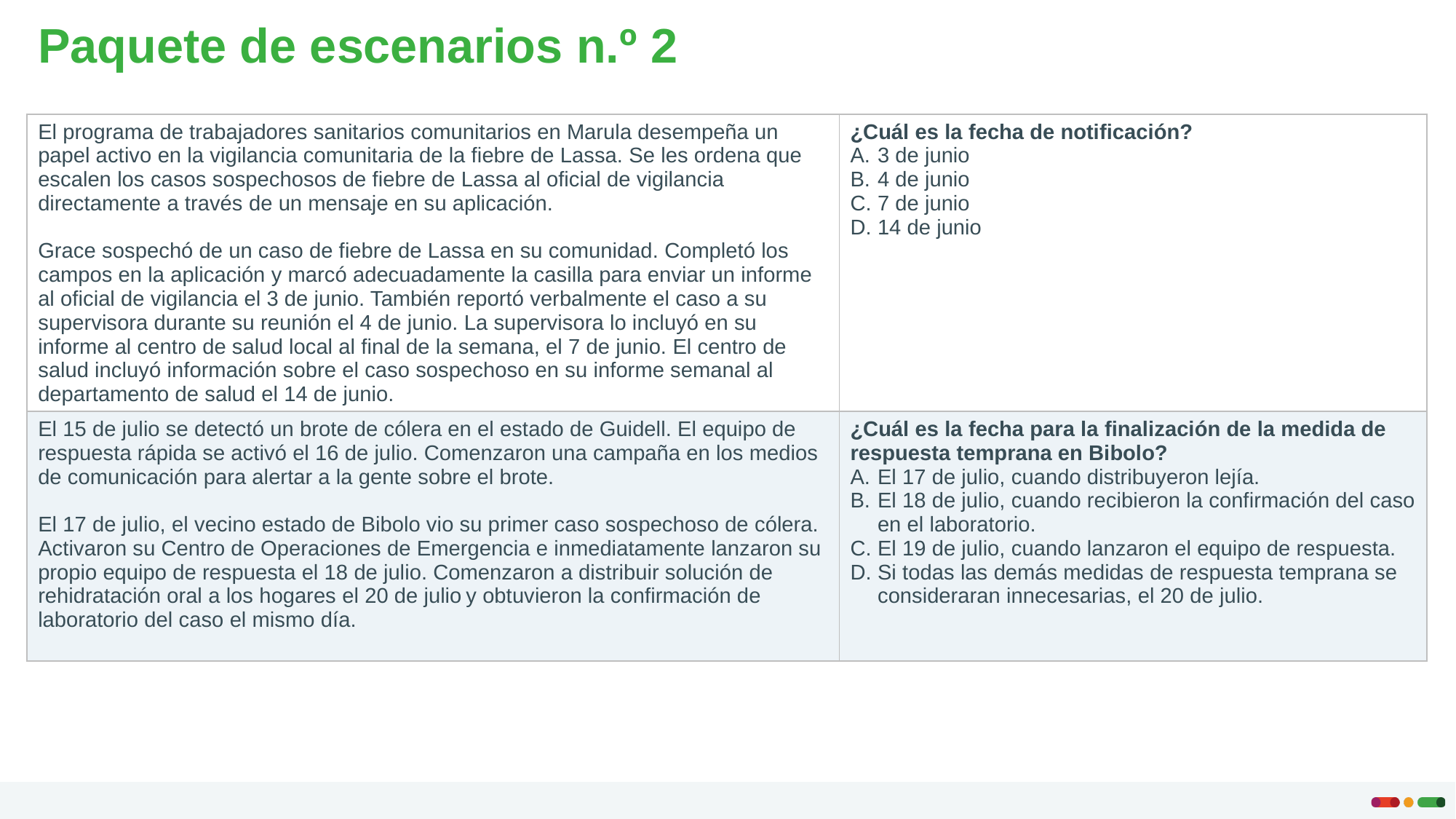

# Paquete de escenarios n.º 2
| El programa de trabajadores sanitarios comunitarios en Marula desempeña un papel activo en la vigilancia comunitaria de la fiebre de Lassa. Se les ordena que escalen los casos sospechosos de fiebre de Lassa al oficial de vigilancia directamente a través de un mensaje en su aplicación. Grace sospechó de un caso de fiebre de Lassa en su comunidad. Completó los campos en la aplicación y marcó adecuadamente la casilla para enviar un informe al oficial de vigilancia el 3 de junio. También reportó verbalmente el caso a su supervisora durante su reunión el 4 de junio. La supervisora lo incluyó en su informe al centro de salud local al final de la semana, el 7 de junio. El centro de salud incluyó información sobre el caso sospechoso en su informe semanal al departamento de salud el 14 de junio. | ¿Cuál es la fecha de notificación? 3 de junio 4 de junio 7 de junio 14 de junio |
| --- | --- |
| El 15 de julio se detectó un brote de cólera en el estado de Guidell. El equipo de respuesta rápida se activó el 16 de julio. Comenzaron una campaña en los medios de comunicación para alertar a la gente sobre el brote. El 17 de julio, el vecino estado de Bibolo vio su primer caso sospechoso de cólera. Activaron su Centro de Operaciones de Emergencia e inmediatamente lanzaron su propio equipo de respuesta el 18 de julio. Comenzaron a distribuir solución de rehidratación oral a los hogares el 20 de julio y obtuvieron la confirmación de laboratorio del caso el mismo día. | ¿Cuál es la fecha para la finalización de la medida de respuesta temprana en Bibolo? El 17 de julio, cuando distribuyeron lejía. El 18 de julio, cuando recibieron la confirmación del caso en el laboratorio.  El 19 de julio, cuando lanzaron el equipo de respuesta. Si todas las demás medidas de respuesta temprana se consideraran innecesarias, el 20 de julio. |